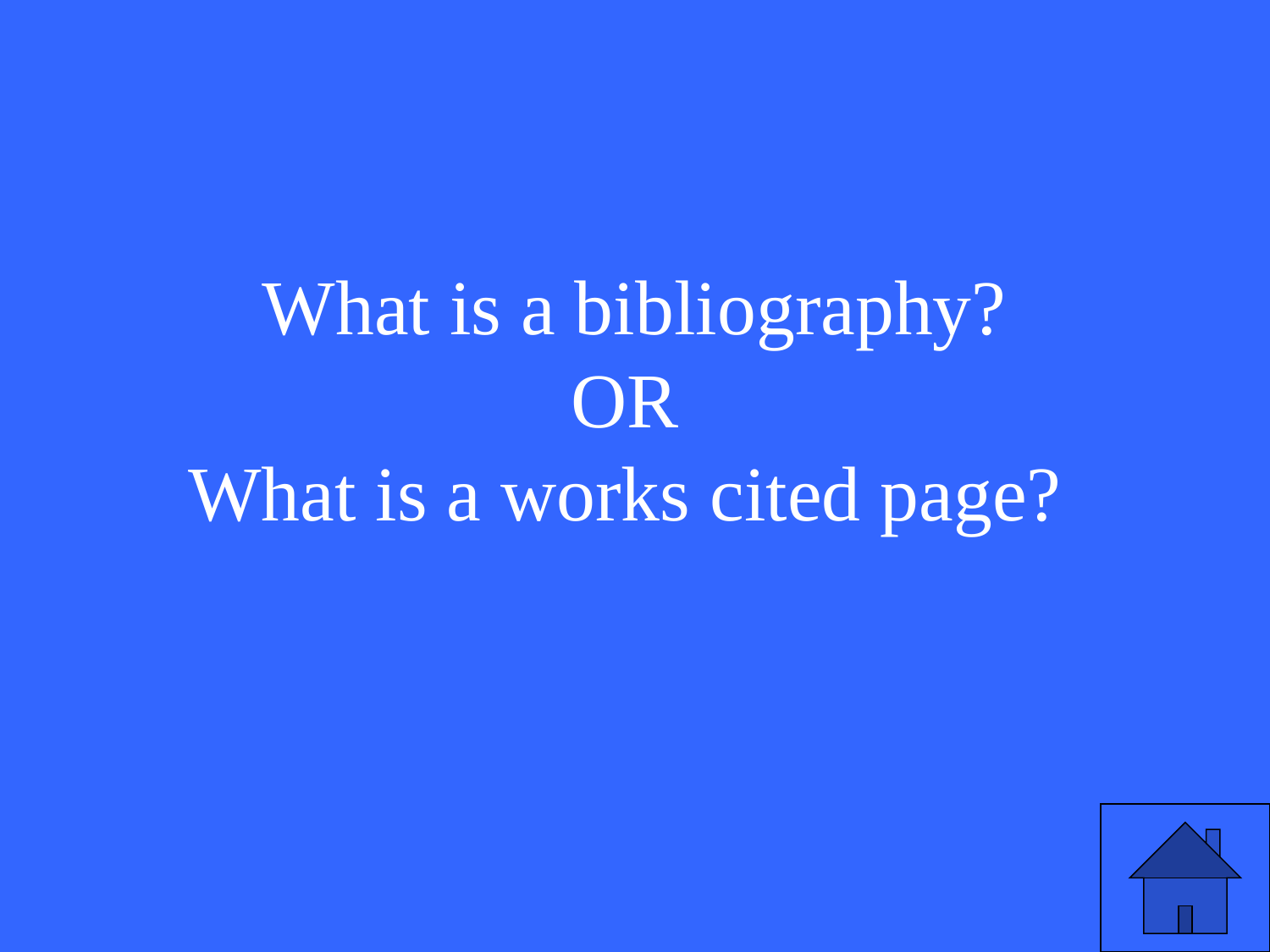

# What is a bibliography? OR What is a works cited page?